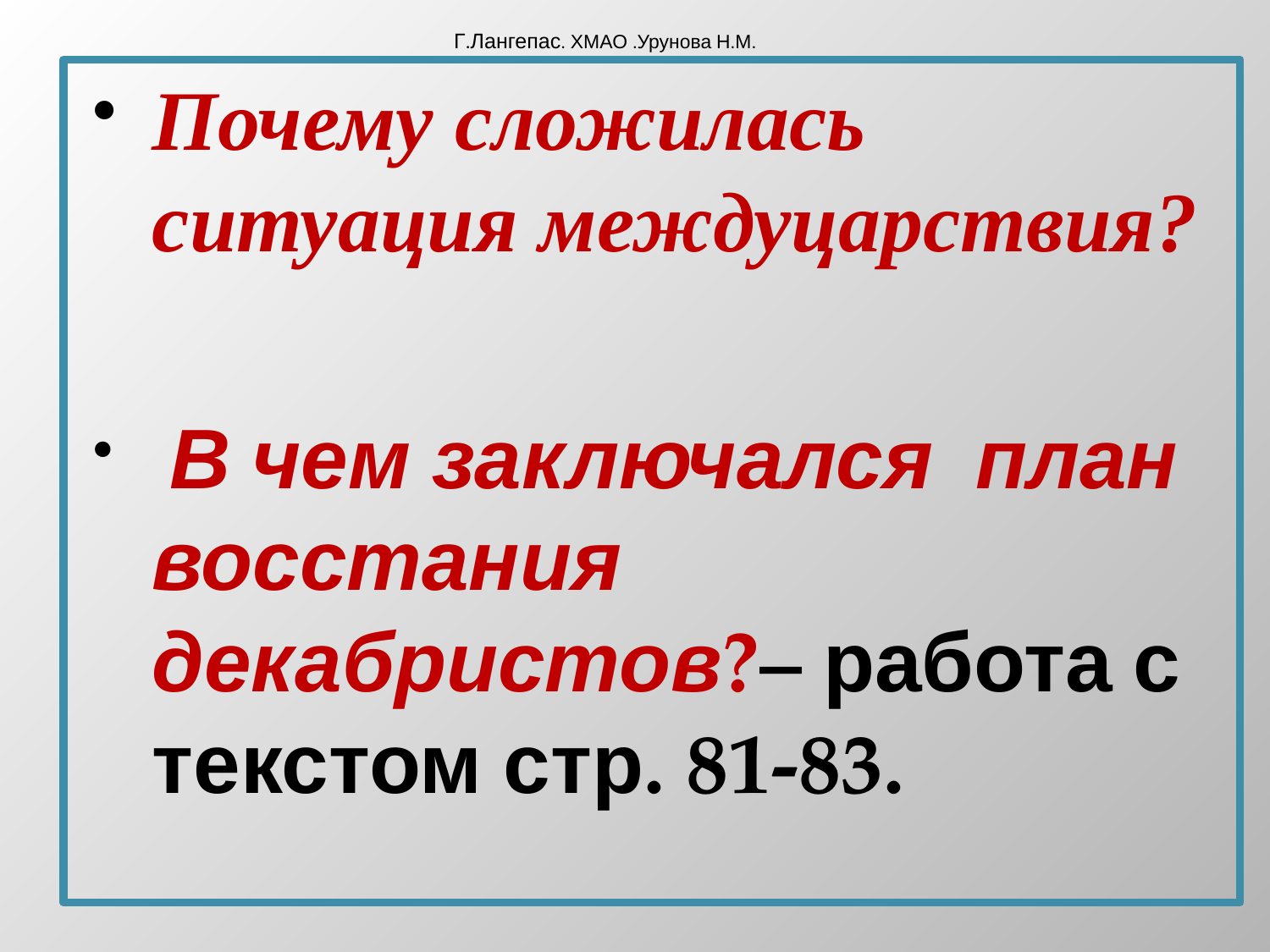

# Г.Лангепас. ХМАО .Урунова Н.М.
Почему сложилась ситуация междуцарствия?

 В чем заключался  план восстания декабристов?– работа с текстом стр. 81-83.